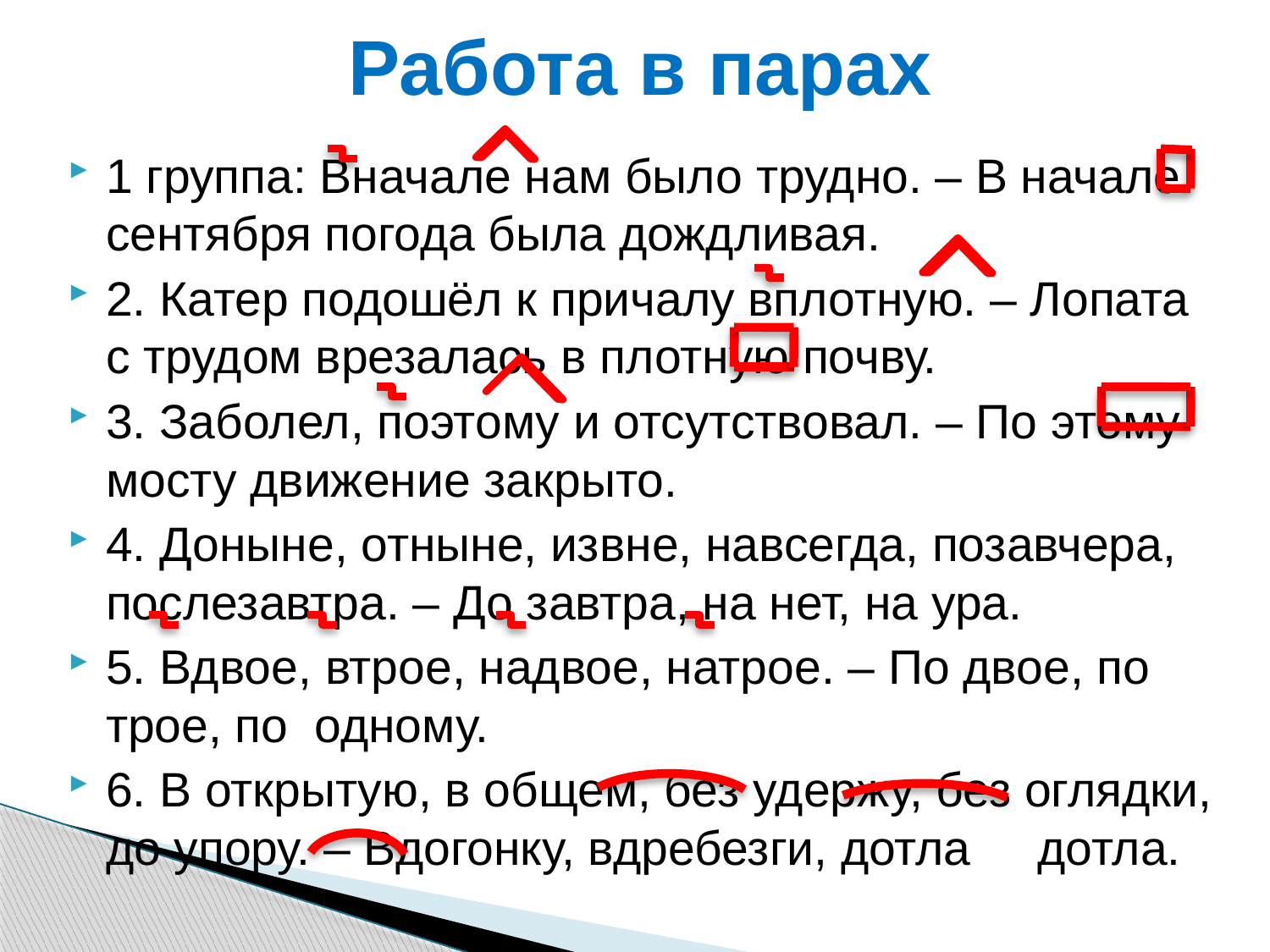

# Работа в парах

1 группа: Вначале нам было трудно. – В начале сентября погода была дождливая.
2. Катер подошёл к причалу вплотную. – Лопата с трудом врезалась в плотную почву.
3. Заболел, поэтому и отсутствовал. – По этому мосту движение закрыто.
4. Доныне, отныне, извне, навсегда, позавчера, послезавтра. – До завтра, на нет, на ура.
5. Вдвое, втрое, надвое, натрое. – По двое, по трое, по  одному.
6. В открытую, в общем, без удержу, без оглядки, до упору. – Вдогонку, вдребезги, дотла     дотла.